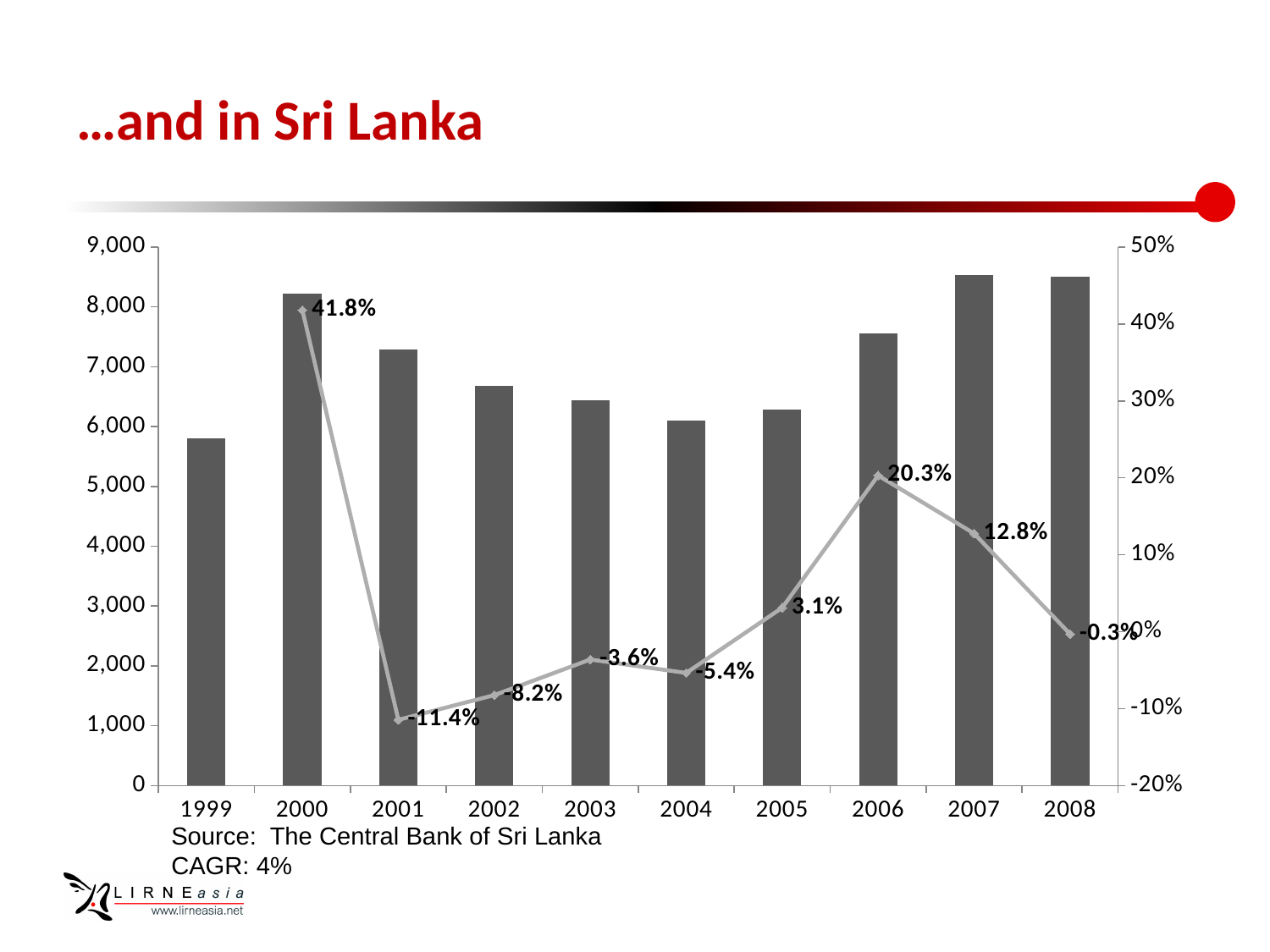

# …and in Sri Lanka

### Chart

| Category |  |  |
|---|---|---|
| 1999 | 5799.0 | None |
| 2000 | 8222.0 | 0.4178306604586998 |
| 2001 | 7281.0 | -0.1144490391632206 |
| 2002 | 6681.0 | -0.08240626287597853 |
| 2003 | 6440.0 | -0.03607244424487365 |
| 2004 | 6095.0 | -0.053571428571428555 |
| 2005 | 6285.0 | 0.03117309269893372 |
| 2006 | 7561.0 | 0.20302307080350038 |
| 2007 | 8526.0 | 0.12762862055283689 |
| 2008 | 8500.0 | -0.003049495660333099 |
Source:  The Central Bank of Sri Lanka
CAGR: 4%